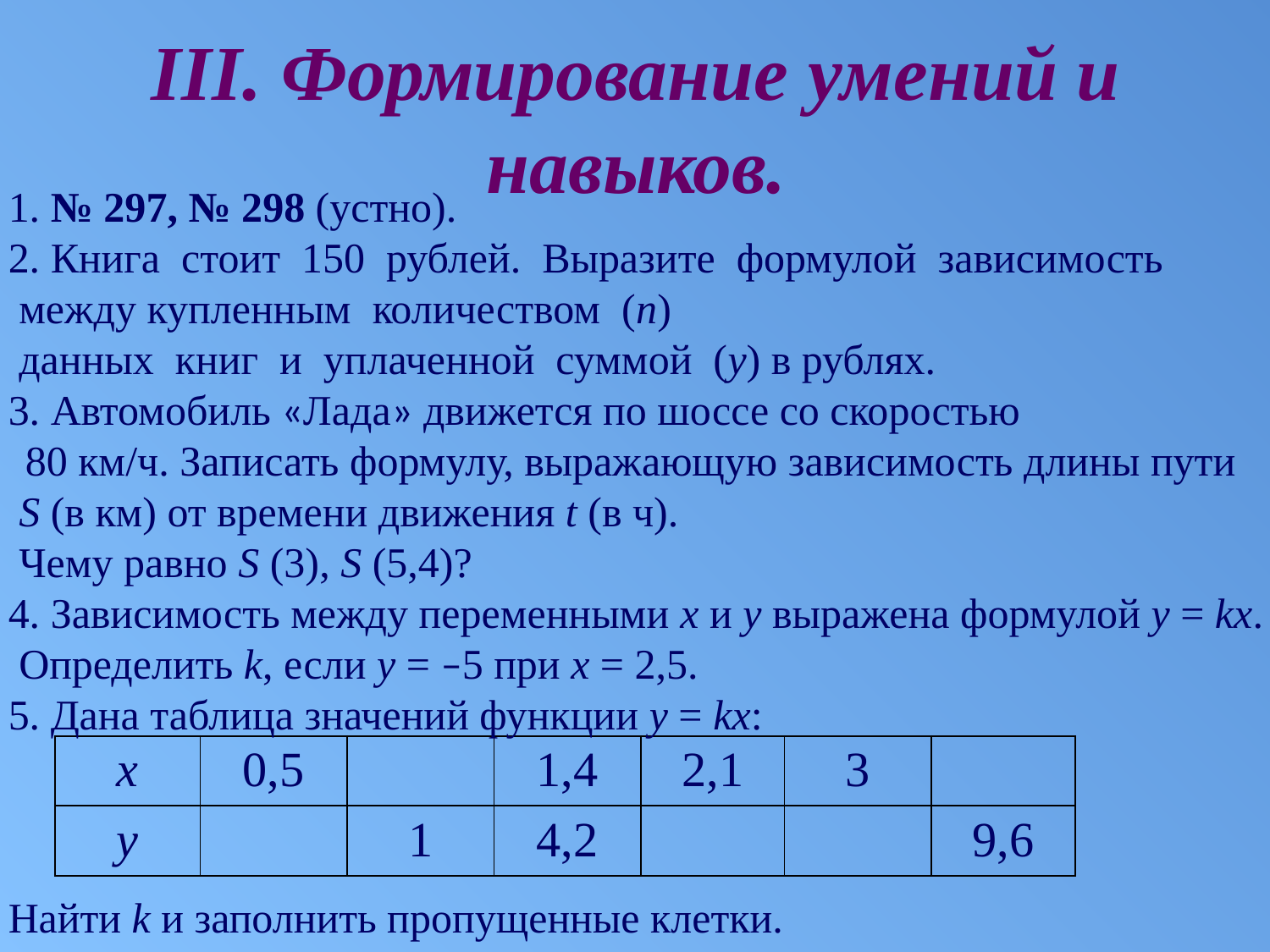

III. Формирование умений и навыков.

1. № 297, № 298 (устно).
2. Книга  стоит  150  рублей.  Выразите  формулой  зависимость
 между купленным  количеством  (п)
 данных  книг  и  уплаченной  суммой  (у) в рублях.
3. Автомобиль «Лада» движется по шоссе со скоростью
    80 км/ч. Записать формулу, выражающую зависимость длины пути
 S (в км) от времени движения t (в ч).
 Чему равно S (3), S (5,4)?
4. Зависимость между переменными х и у выражена формулой у = kх.
 Определить k, если у = –5 при х = 2,5.
5. Дана таблица значений функции у = kх:

Найти k и заполнить пропущенные клетки.
| х | 0,5 |  | 1,4 | 2,1 | 3 |  |
| --- | --- | --- | --- | --- | --- | --- |
| у |  | 1 | 4,2 |  |  | 9,6 |